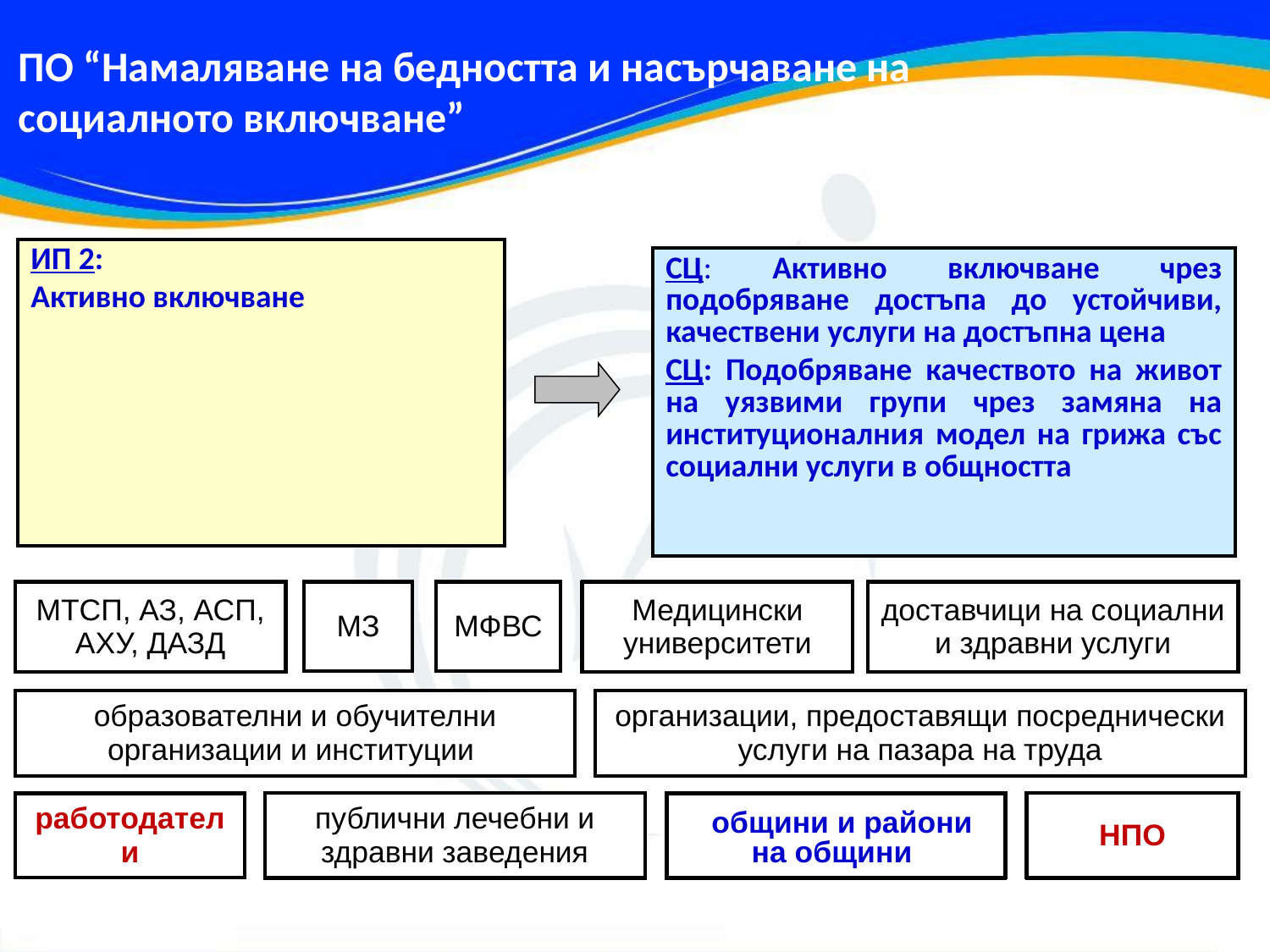

ПО “Намаляване на бедността и насърчаване на социалното включване”
| ИП 2: Активно включване |
| --- |
| СЦ: Активно включване чрез подобряване достъпа до устойчиви, качествени услуги на достъпна цена СЦ: Подобряване качеството на живот на уязвими групи чрез замяна на институционалния модел на грижа със социални услуги в общността |
| --- |

| МТСП, АЗ, АСП, АХУ, ДАЗД |
| --- |
| МЗ |
| --- |
| МФВС |
| --- |
| Медицински университети |
| --- |
| доставчици на социални и здравни услуги |
| --- |
| образователни и обучителни организации и институции |
| --- |
| организации, предоставящи посреднически услуги на пазара на труда |
| --- |
| публични лечебни и здравни заведения |
| --- |
| НПО |
| --- |
| работодатели |
| --- |
| общини и райони на общини |
| --- |